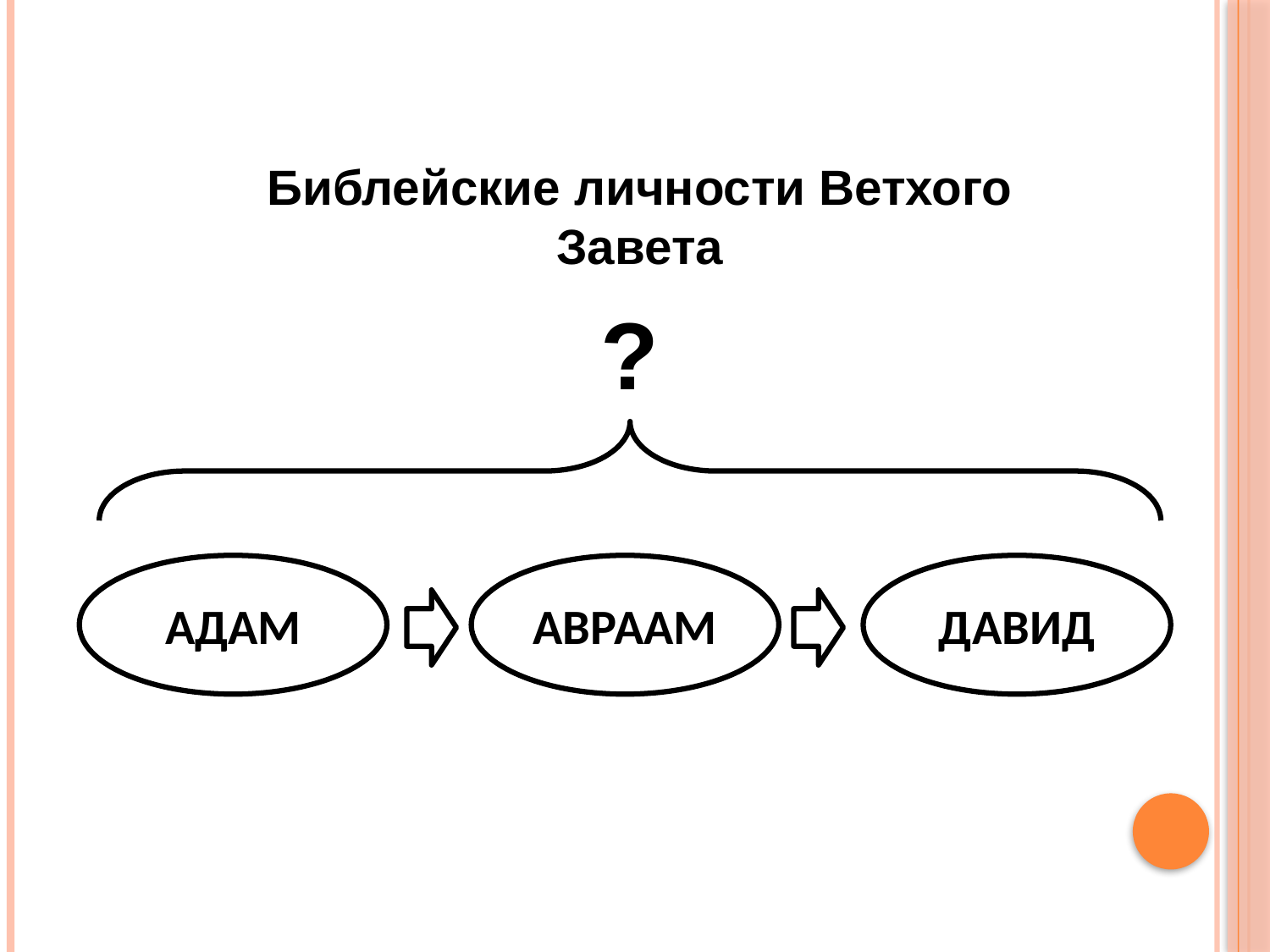

Библейские личности Ветхого Завета
?
АДАМ
АВРААМ
ДАВИД